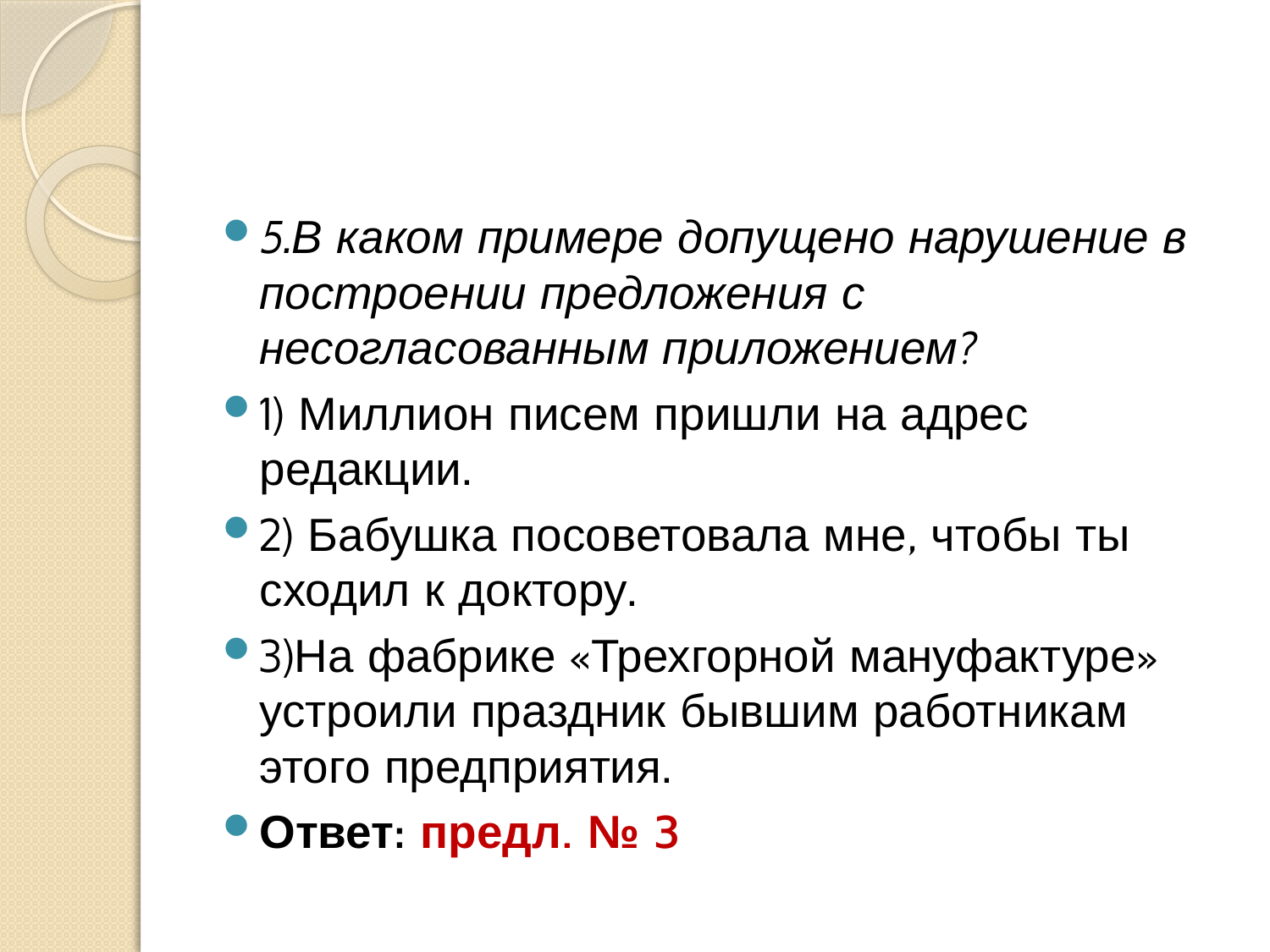

#
5.В каком примере допущено нарушение в построении предложения с несогласованным приложением?
1) Миллион писем пришли на адрес редакции.
2) Бабушка посоветовала мне, чтобы ты сходил к доктору.
3)На фабрике «Трехгорной мануфактуре» устроили праздник бывшим работникам этого предприятия.
Ответ: предл. № 3